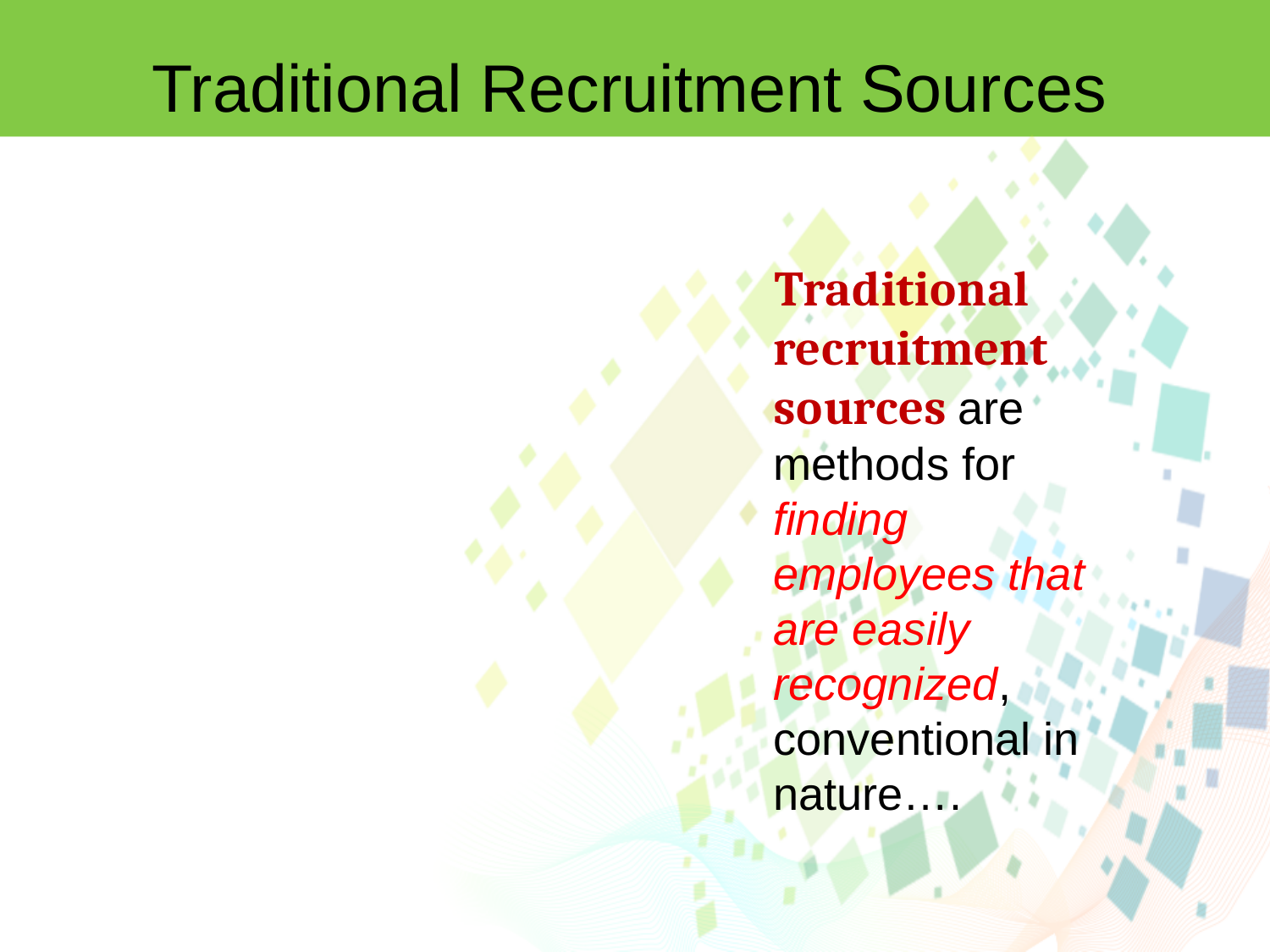

Traditional Recruitment Sources
Traditional recruitment sources are methods for finding employees that are easily
recognized, conventional in nature….